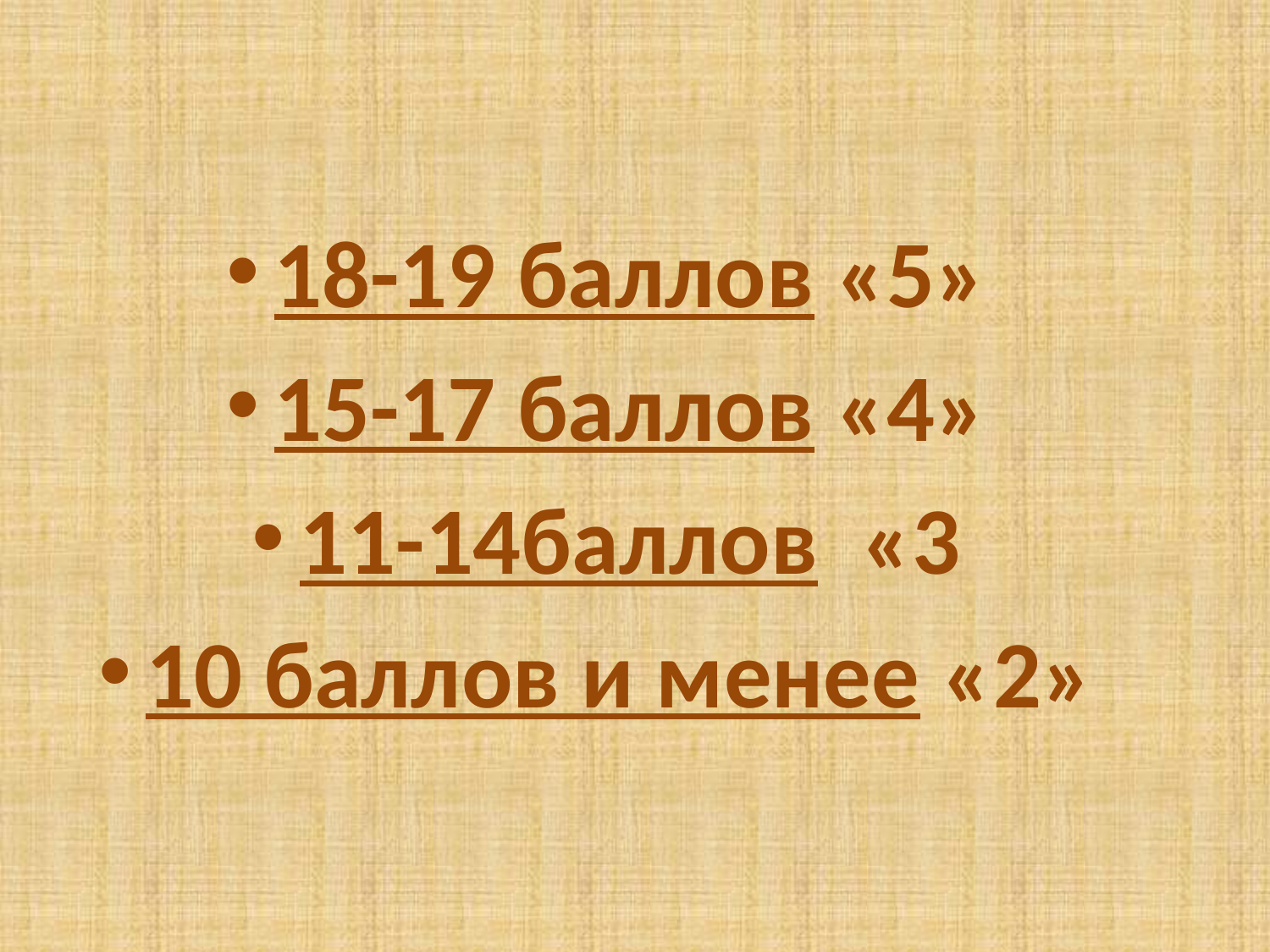

18-19 баллов «5»
15-17 баллов «4»
11-14баллов  «3
10 баллов и менее «2»